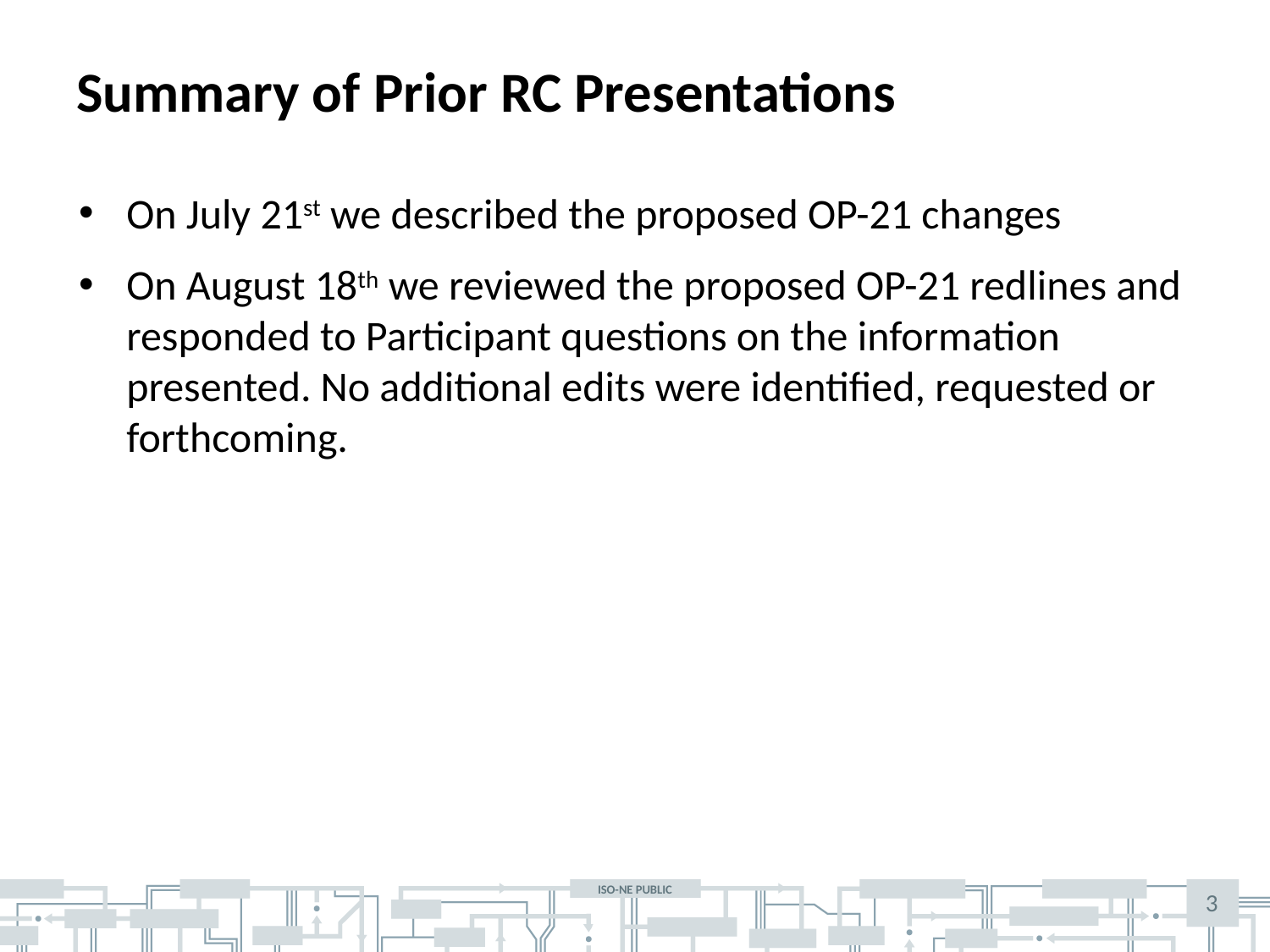

# Summary of Prior RC Presentations
On July 21st we described the proposed OP-21 changes
On August 18th we reviewed the proposed OP-21 redlines and responded to Participant questions on the information presented. No additional edits were identified, requested or forthcoming.
3